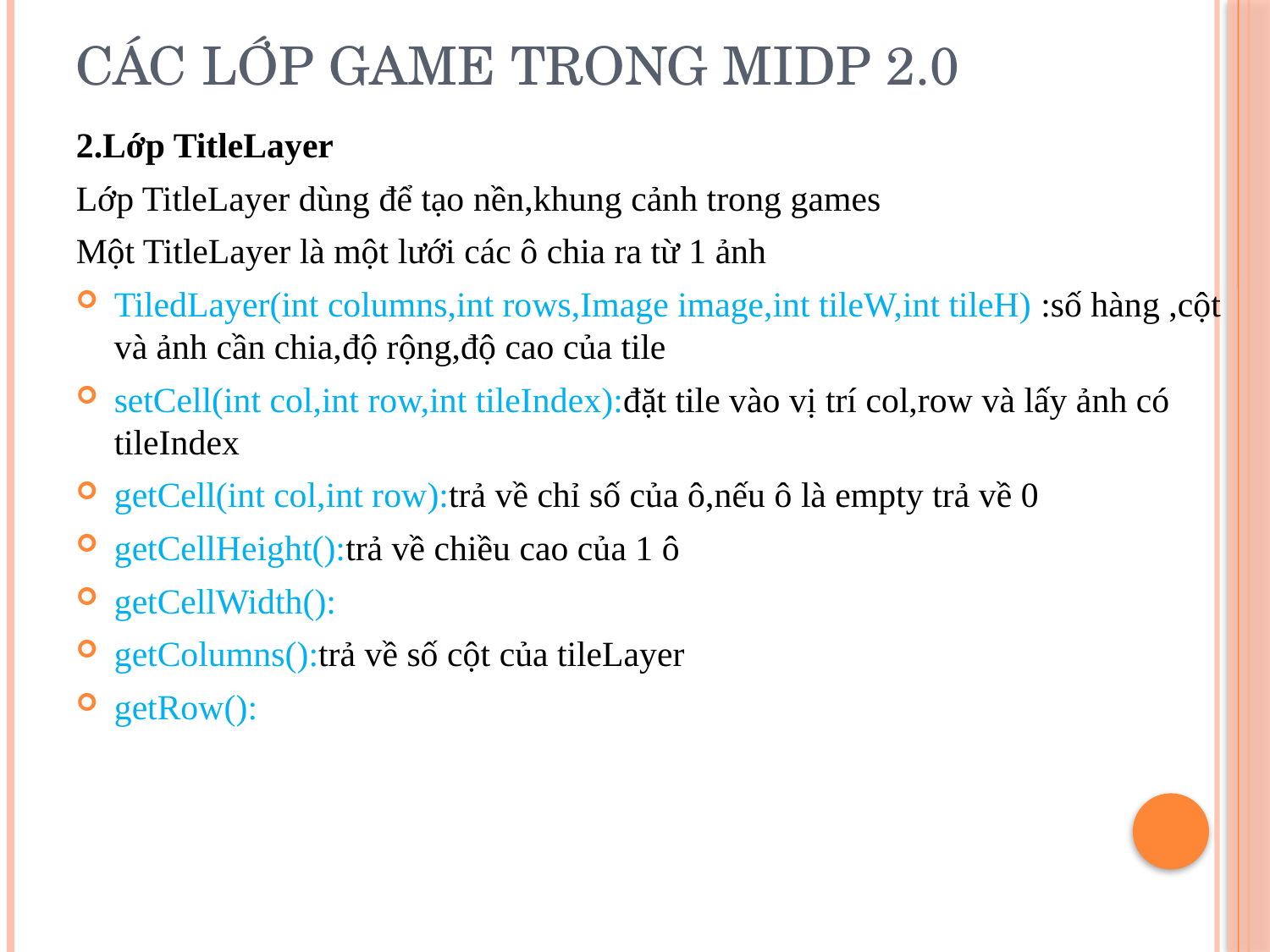

# Các lớp game trong midp 2.0
2.Lớp TitleLayer
Lớp TitleLayer dùng để tạo nền,khung cảnh trong games
Một TitleLayer là một lưới các ô chia ra từ 1 ảnh
TiledLayer(int columns,int rows,Image image,int tileW,int tileH) :số hàng ,cột và ảnh cần chia,độ rộng,độ cao của tile
setCell(int col,int row,int tileIndex):đặt tile vào vị trí col,row và lấy ảnh có tileIndex
getCell(int col,int row):trả về chỉ số của ô,nếu ô là empty trả về 0
getCellHeight():trả về chiều cao của 1 ô
getCellWidth():
getColumns():trả về số cột của tileLayer
getRow():